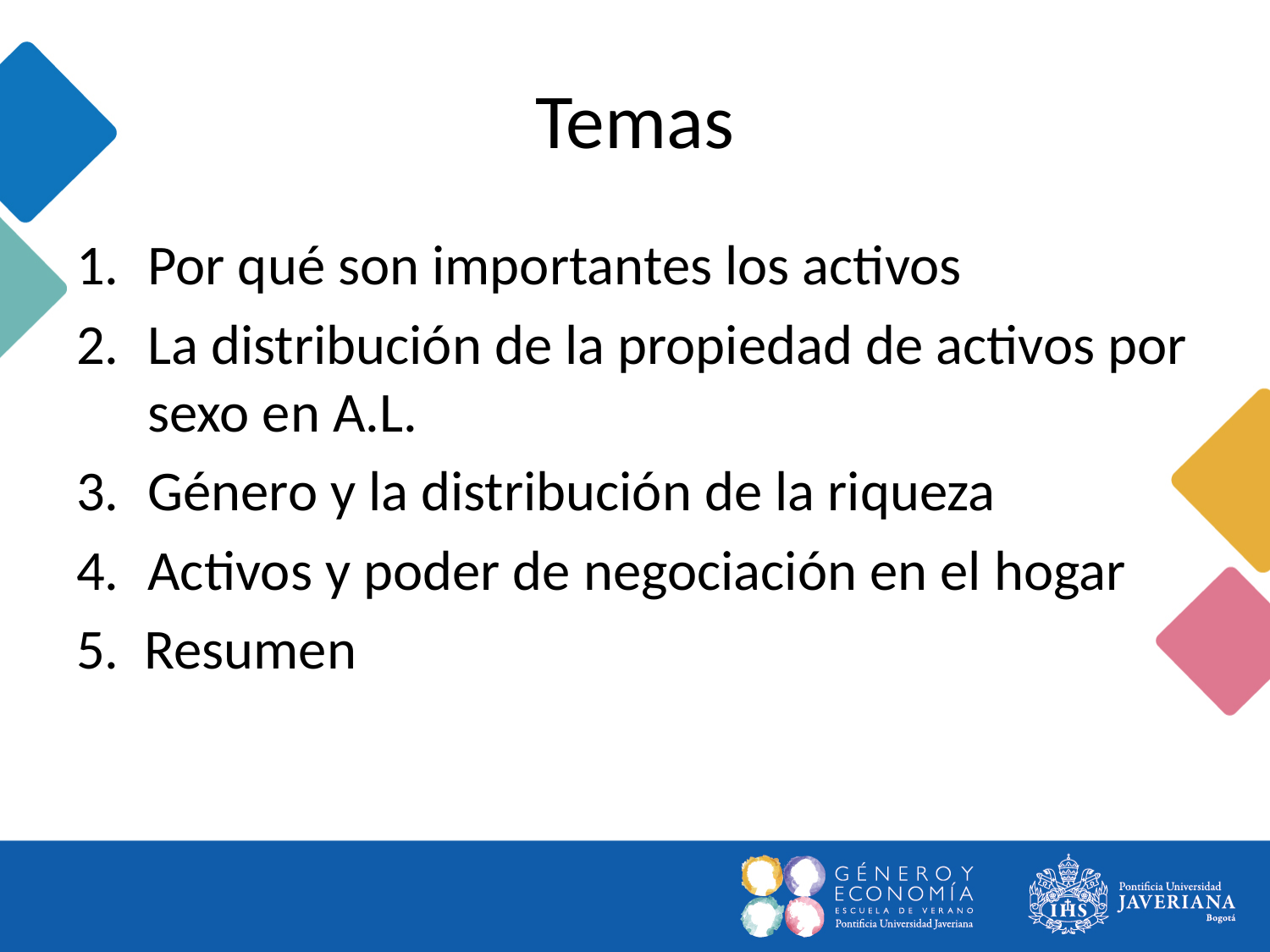

# Temas
Por qué son importantes los activos
La distribución de la propiedad de activos por sexo en A.L.
Género y la distribución de la riqueza
Activos y poder de negociación en el hogar
5.  Resumen